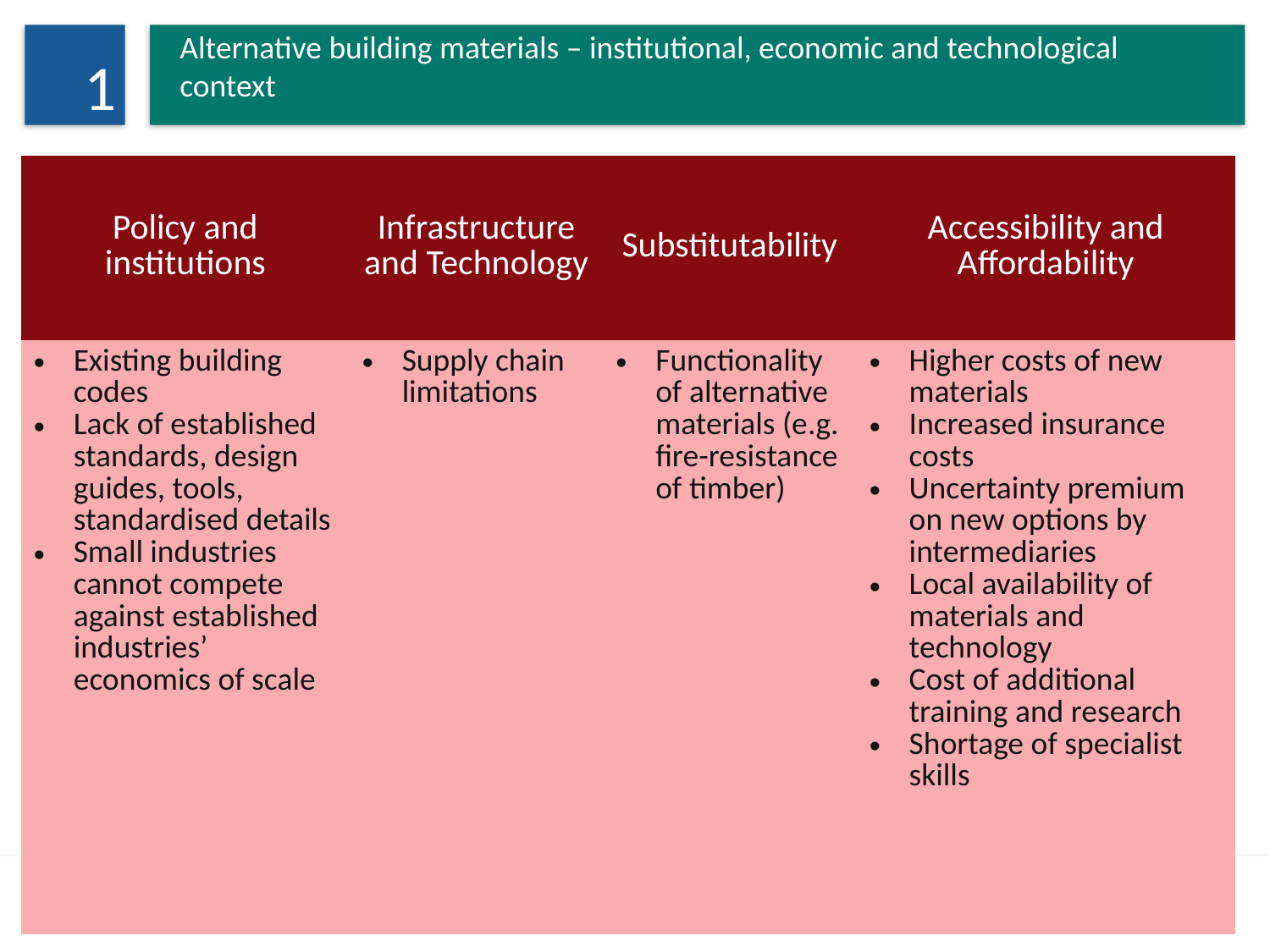

1
Alternative building materials – institutional, economic and technological context
| Policy and institutions | Infrastructure and Technology | Substitutability | Accessibility and Affordability |
| --- | --- | --- | --- |
| Existing building codes Lack of established standards, design guides, tools, standardised details Small industries cannot compete against established industries’ economics of scale | Supply chain limitations | Functionality of alternative materials (e.g. fire-resistance of timber) | Higher costs of new materials Increased insurance costs Uncertainty premium on new options by intermediaries Local availability of materials and technology Cost of additional training and research Shortage of specialist skills |

Barriers to implementation of improvement options
8
Sebastian Petrick